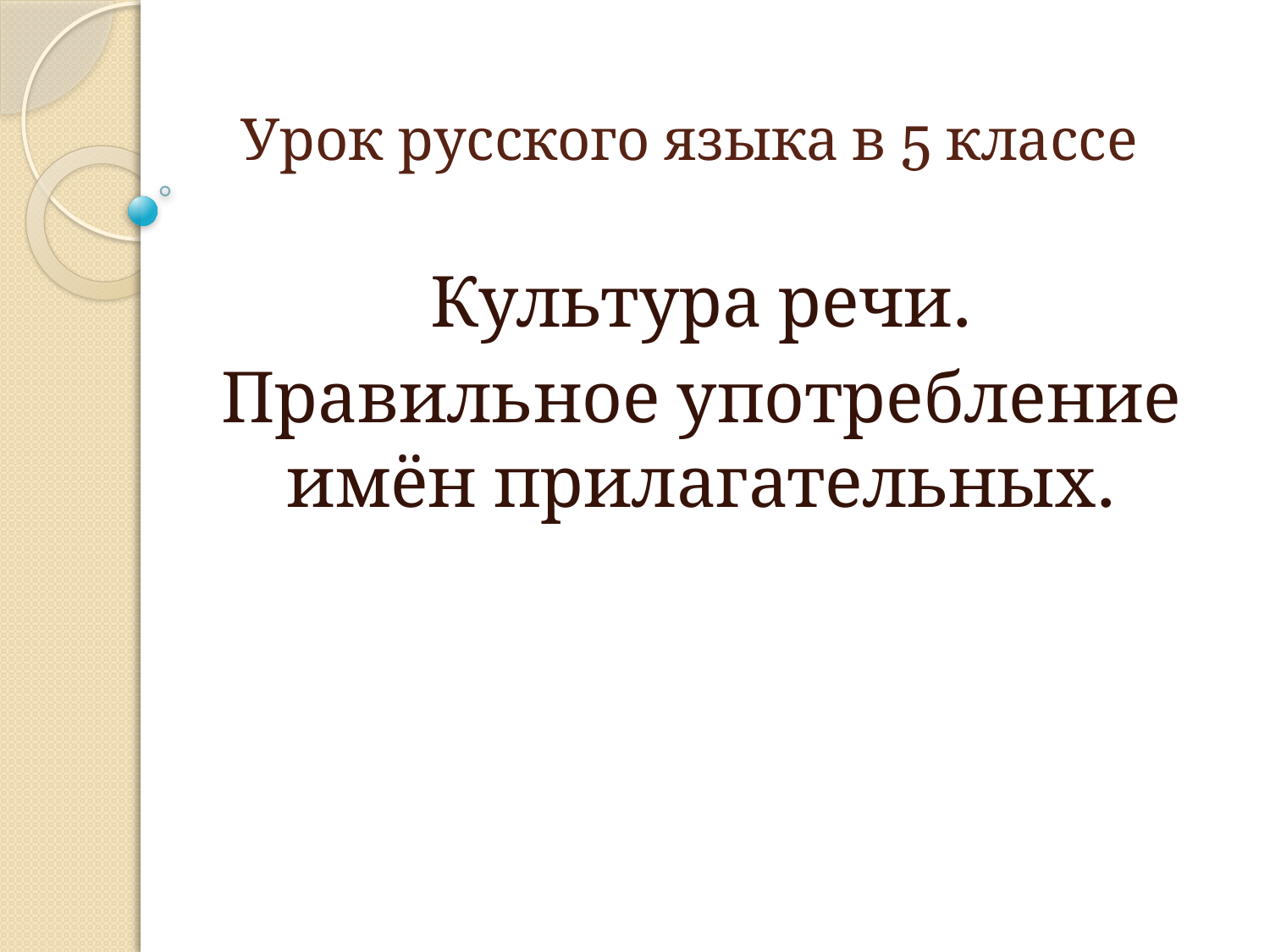

# Урок русского языка в 5 классе
Культура речи.
Правильное употребление имён прилагательных.